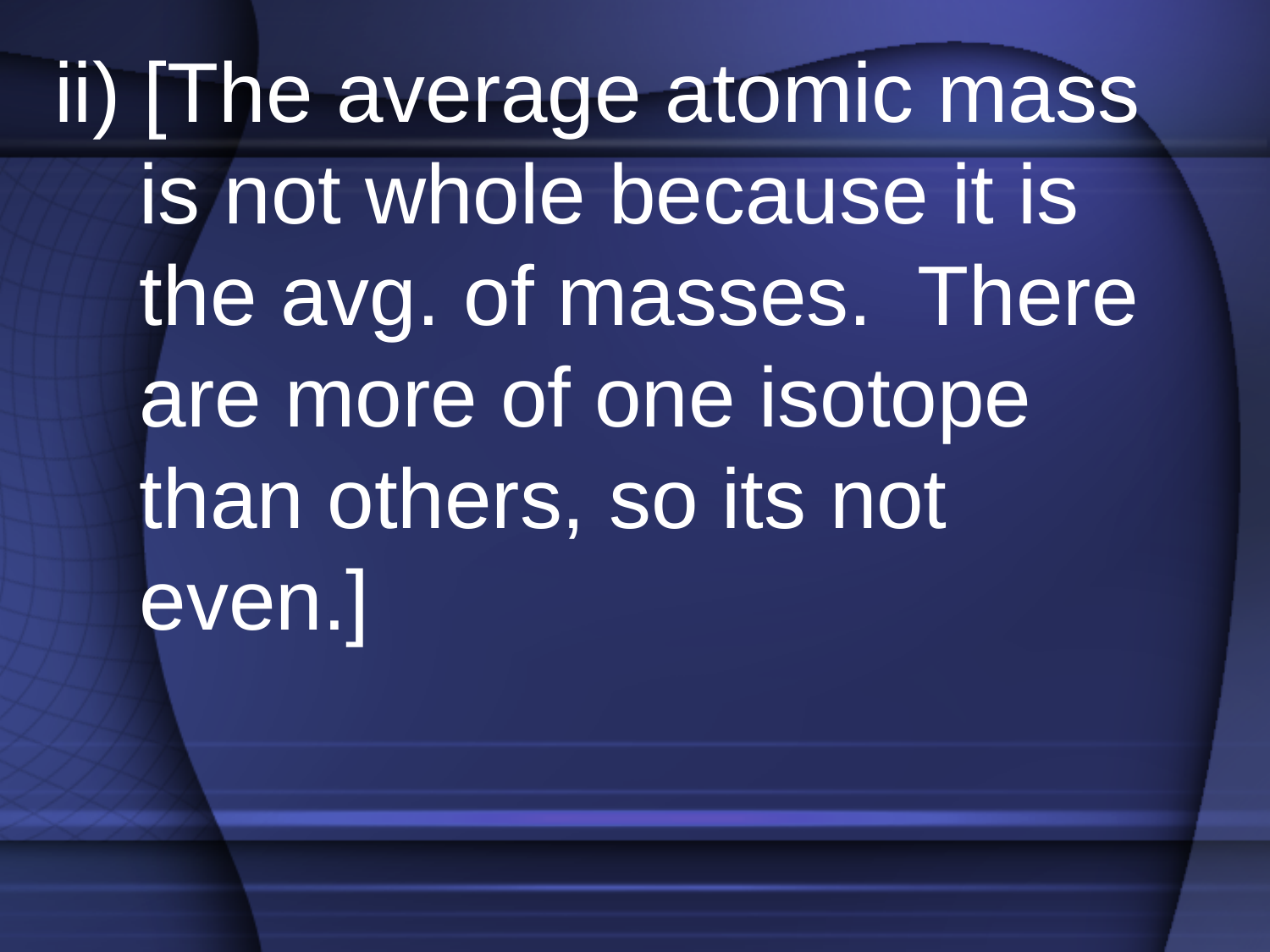

ii) [The average atomic mass is not whole because it is the avg. of masses.  There are more of one isotope than others, so its not even.]